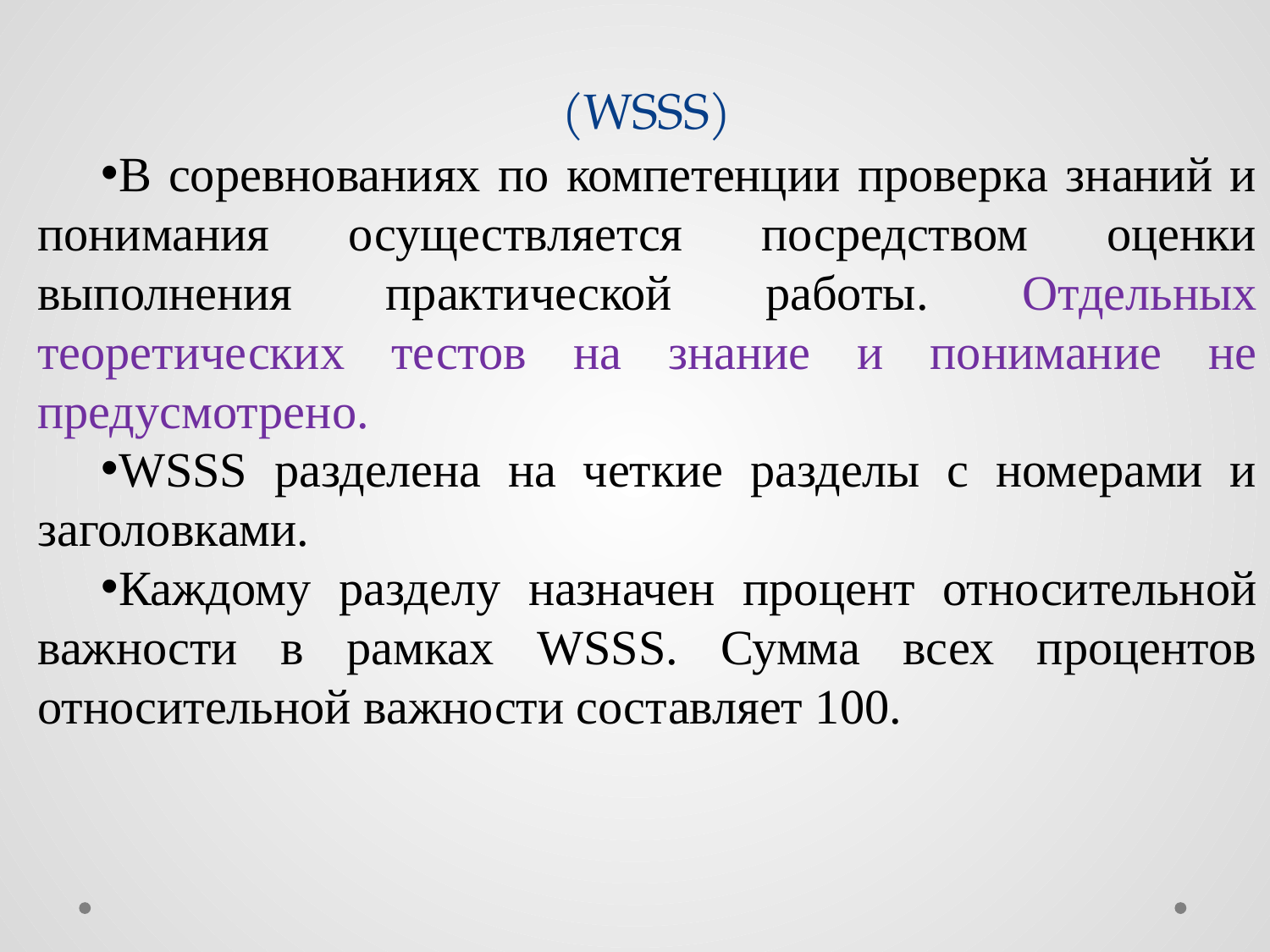

# (WSSS)
В соревнованиях по компетенции проверка знаний и понимания осуществляется посредством оценки выполнения практической работы. Отдельных теоретических тестов на знание и понимание не предусмотрено.
WSSS разделена на четкие разделы с номерами и заголовками.
Каждому разделу назначен процент относительной важности в рамках WSSS. Сумма всех процентов относительной важности составляет 100.